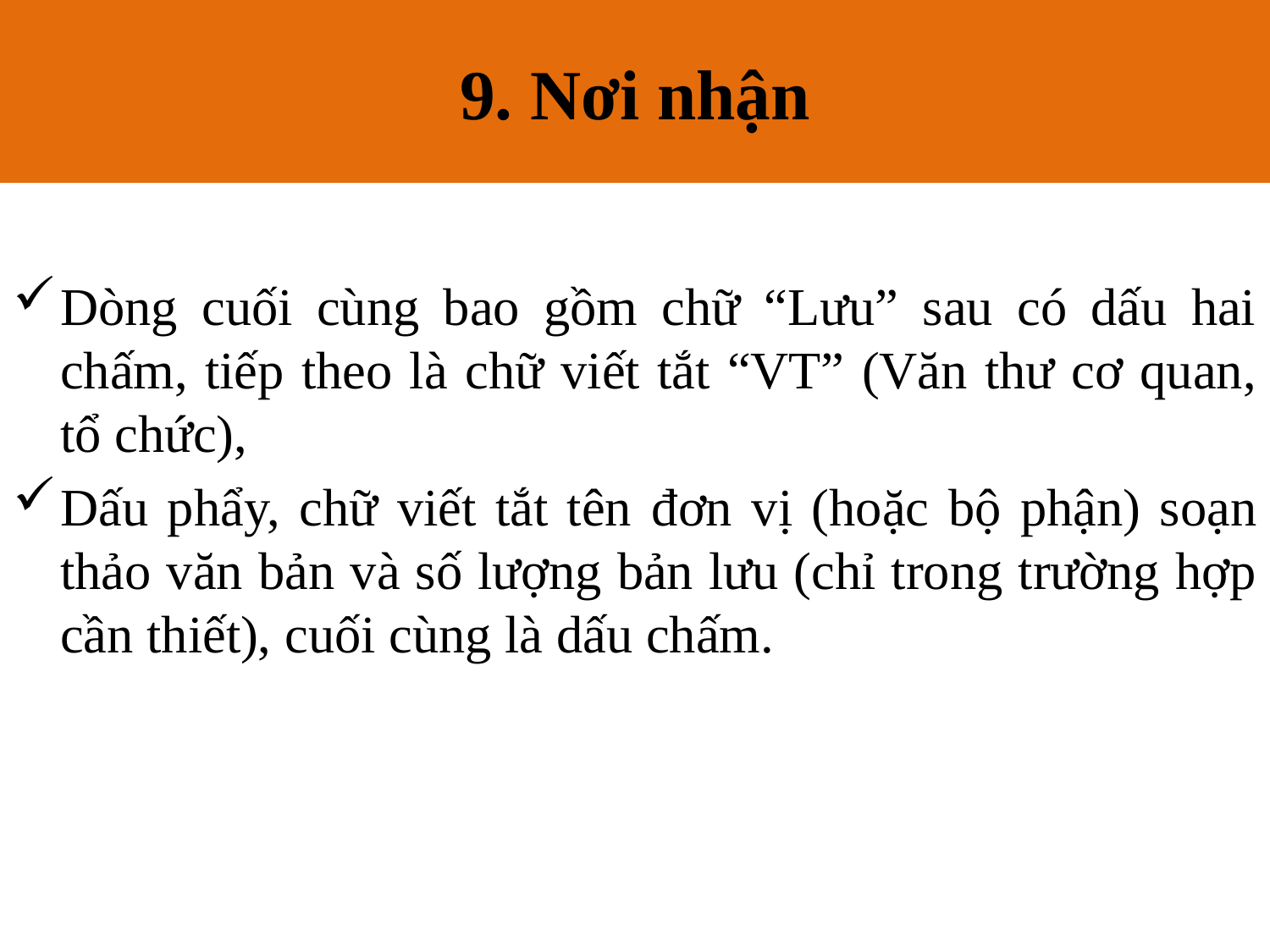

9. Nơi nhận
# 9. Nơi nhận
Dòng cuối cùng bao gồm chữ “Lưu” sau có dấu hai chấm, tiếp theo là chữ viết tắt “VT” (Văn thư cơ quan, tổ chức),
Dấu phẩy, chữ viết tắt tên đơn vị (hoặc bộ phận) soạn thảo văn bản và số lượng bản lưu (chỉ trong trường hợp cần thiết), cuối cùng là dấu chấm.